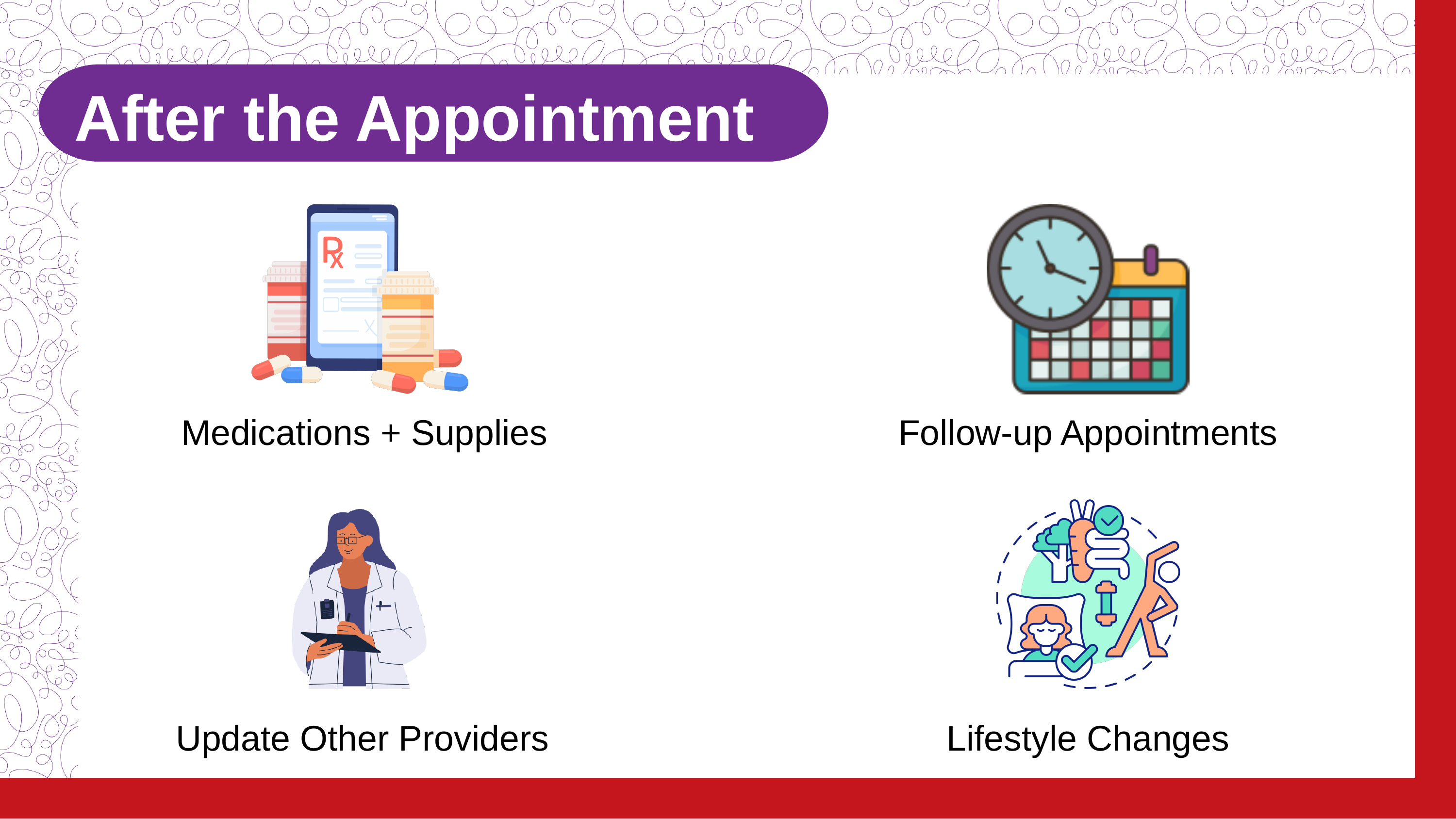

After the Appointment

 Medications + Supplies
Follow-up Appointments

Update Other Providers
Lifestyle Changes